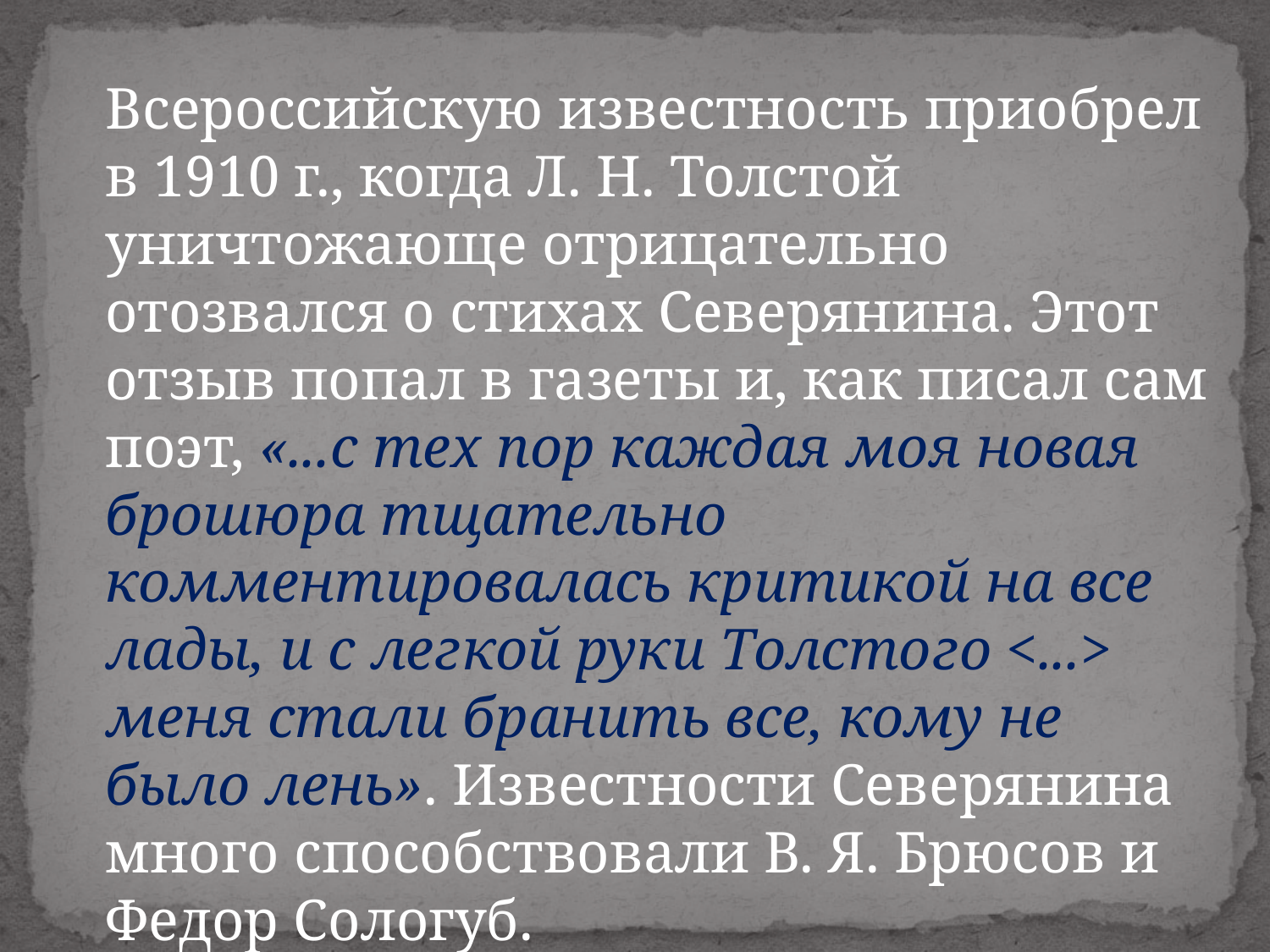

Всероссийскую известность приобрел в 1910 г., когда Л. Н. Толстой уничтожающе отрицательно отозвался о стихах Северянина. Этот отзыв попал в газеты и, как писал сам поэт, «...с тех пор каждая моя новая брошюра тщательно комментировалась критикой на все лады, и с легкой руки Толстого <...> меня стали бранить все, кому не было лень». Известности Северянина много способствовали В. Я. Брюсов и Федор Сологуб.